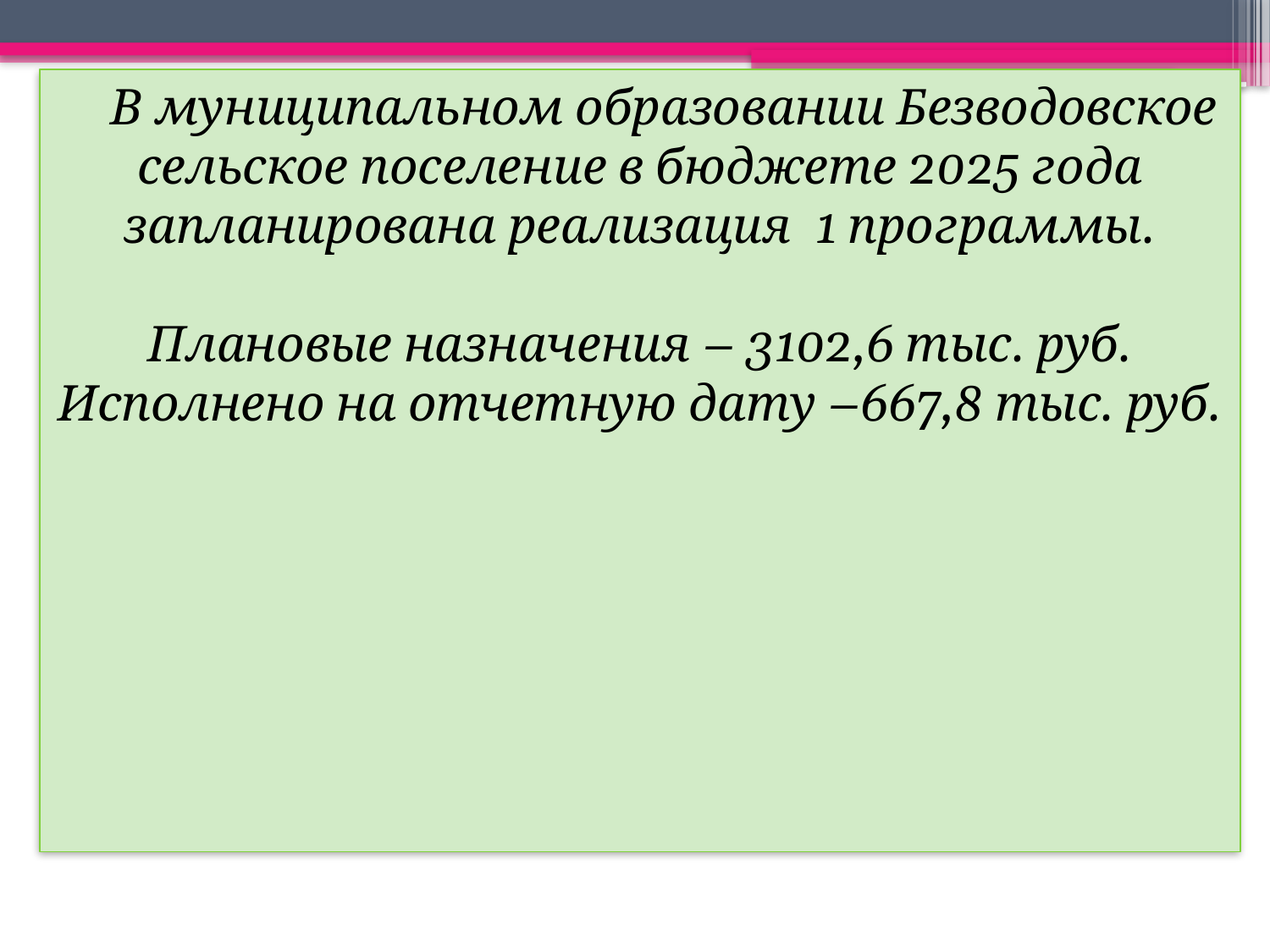

В муниципальном образовании Безводовское сельское поселение в бюджете 2025 года запланирована реализация  1 программы.

Плановые назначения – 3102,6 тыс. руб.
Исполнено на отчетную дату –667,8 тыс. руб.